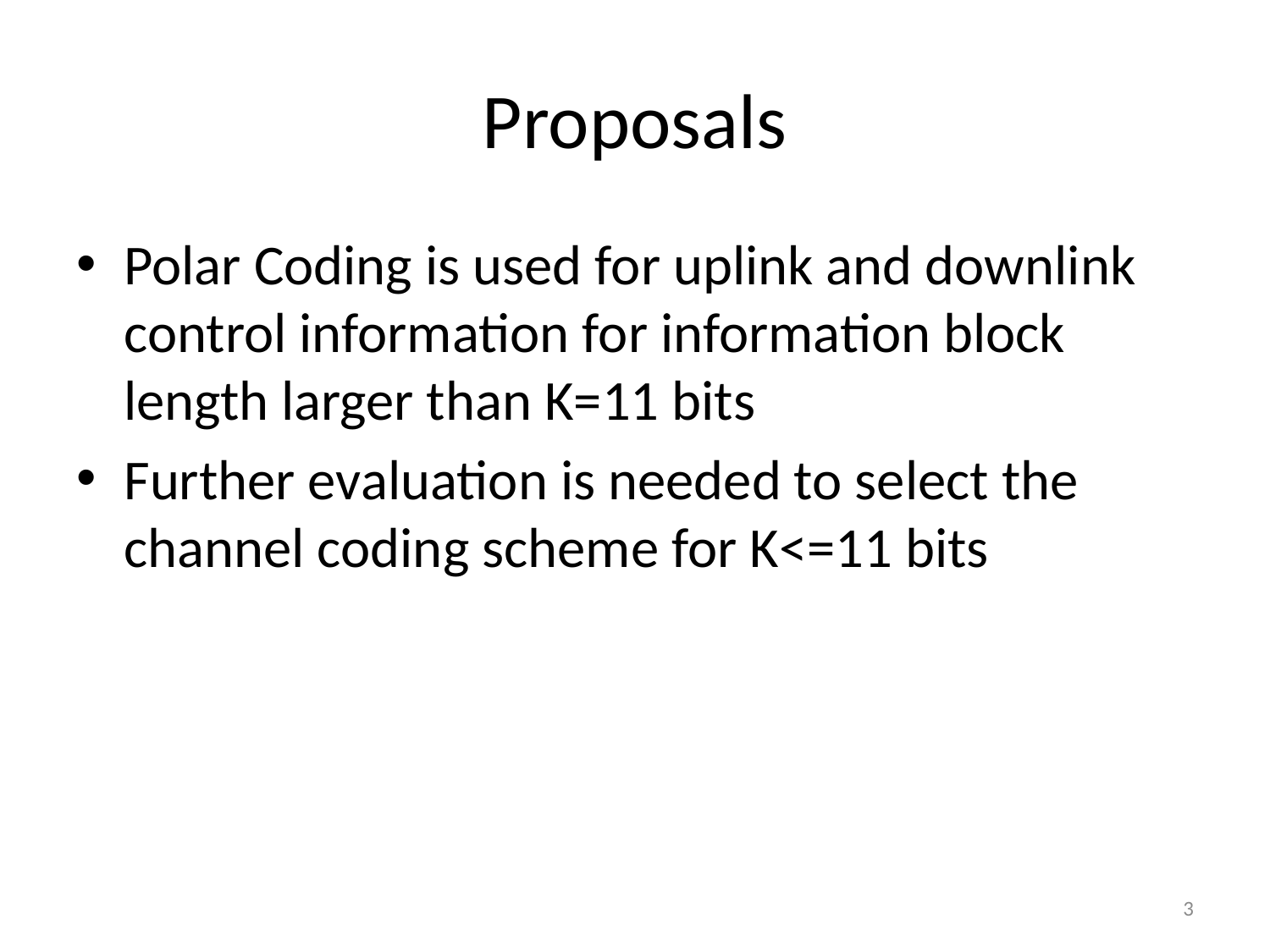

# Proposals
Polar Coding is used for uplink and downlink control information for information block length larger than K=11 bits
Further evaluation is needed to select the channel coding scheme for K<=11 bits
3